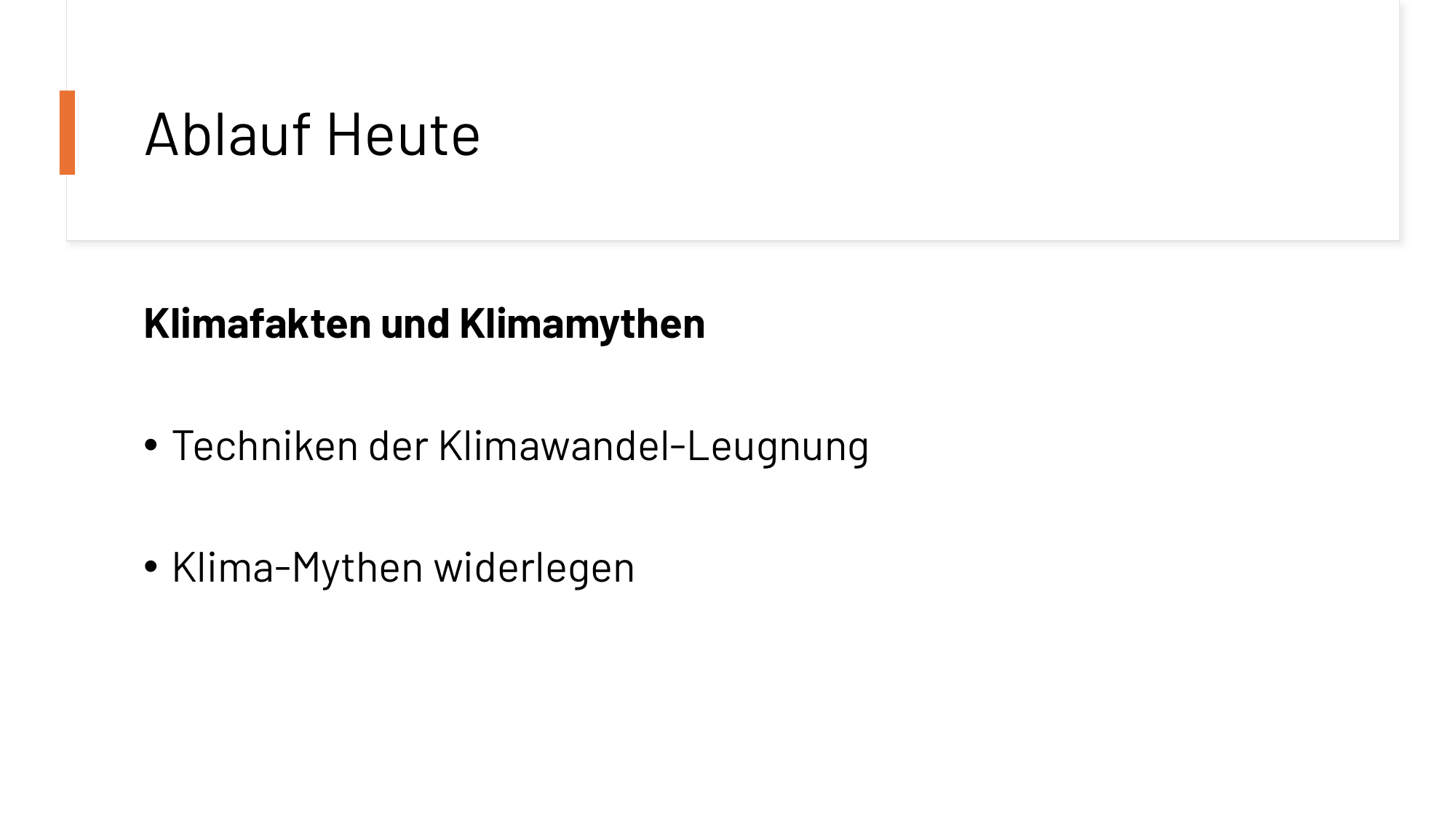

# Ablauf Heute

Klimafakten und Klimamythen

Techniken der Klimawandel-Leugnung

Klima-Mythen widerlegen

1